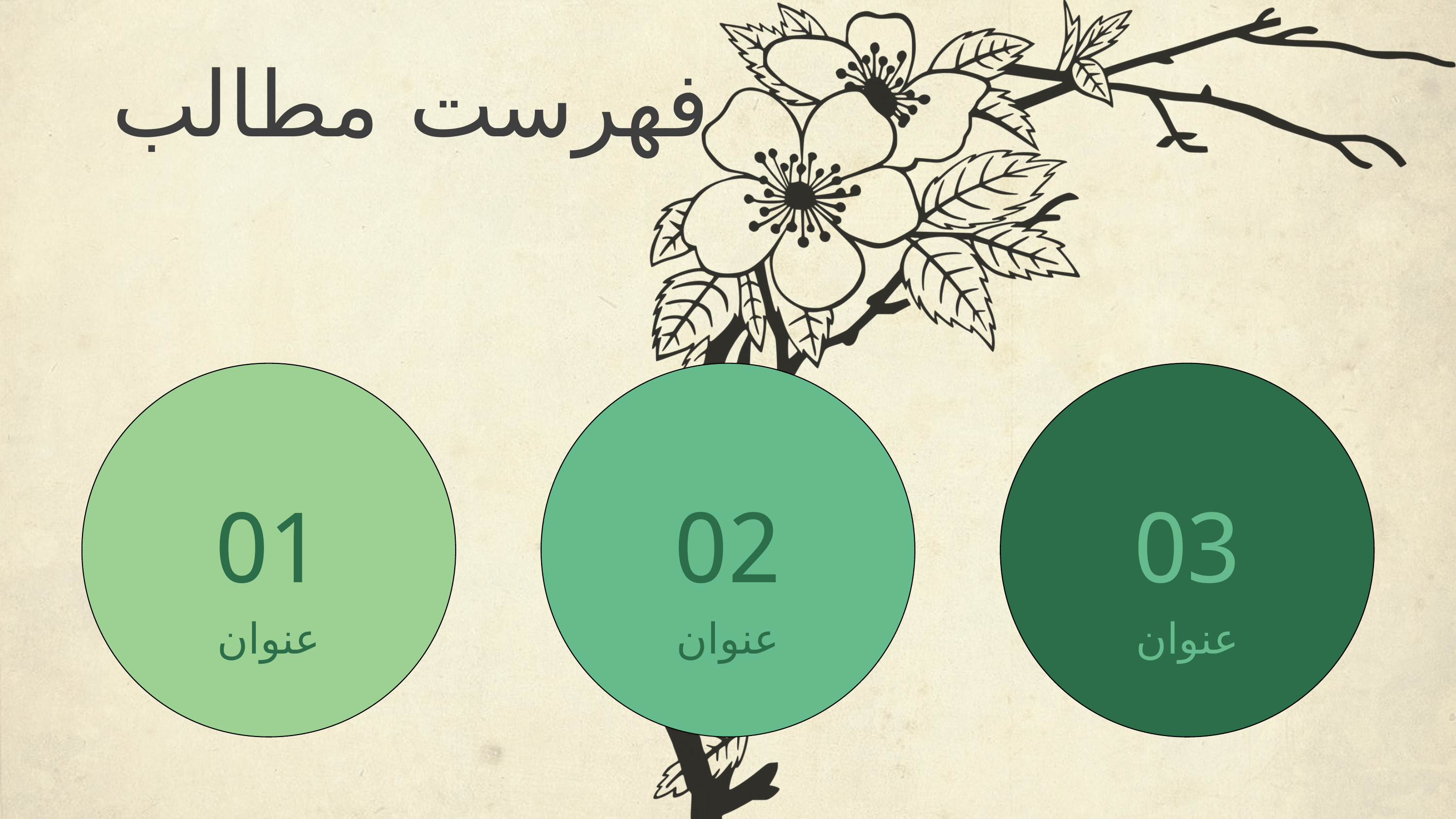

فهرست مطالب

01
02
03
عنوان
عنوان
عنوان